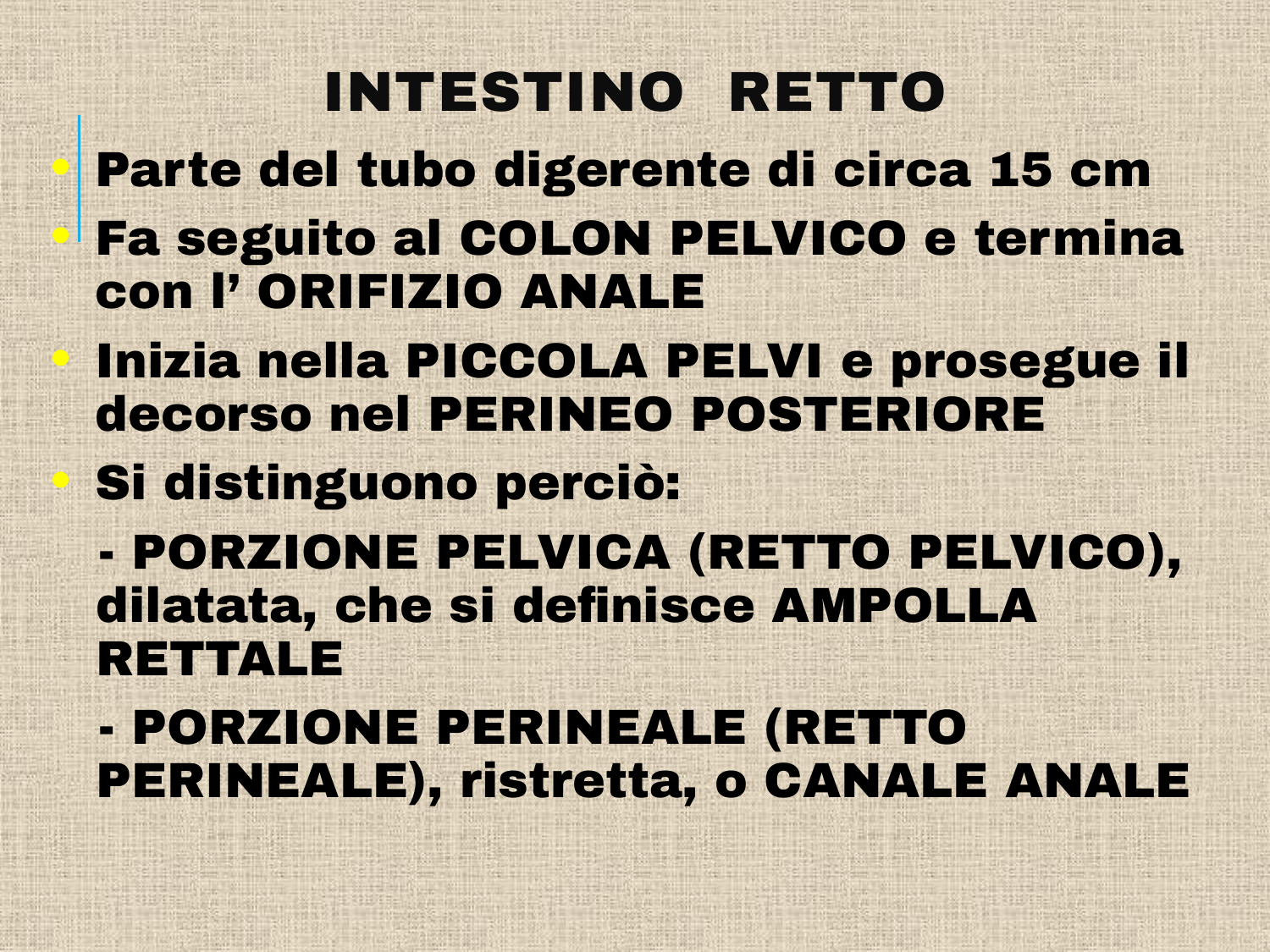

# INTESTINO  RETTO
Parte del tubo digerente di circa 15 cm
Fa seguito al COLON PELVICO e termina con l’ ORIFIZIO ANALE
Inizia nella PICCOLA PELVI e prosegue il decorso nel PERINEO POSTERIORE
Si distinguono perciò:
   - PORZIONE PELVICA (RETTO PELVICO), dilatata, che si definisce AMPOLLA RETTALE
   - PORZIONE PERINEALE (RETTO PERINEALE), ristretta, o CANALE ANALE